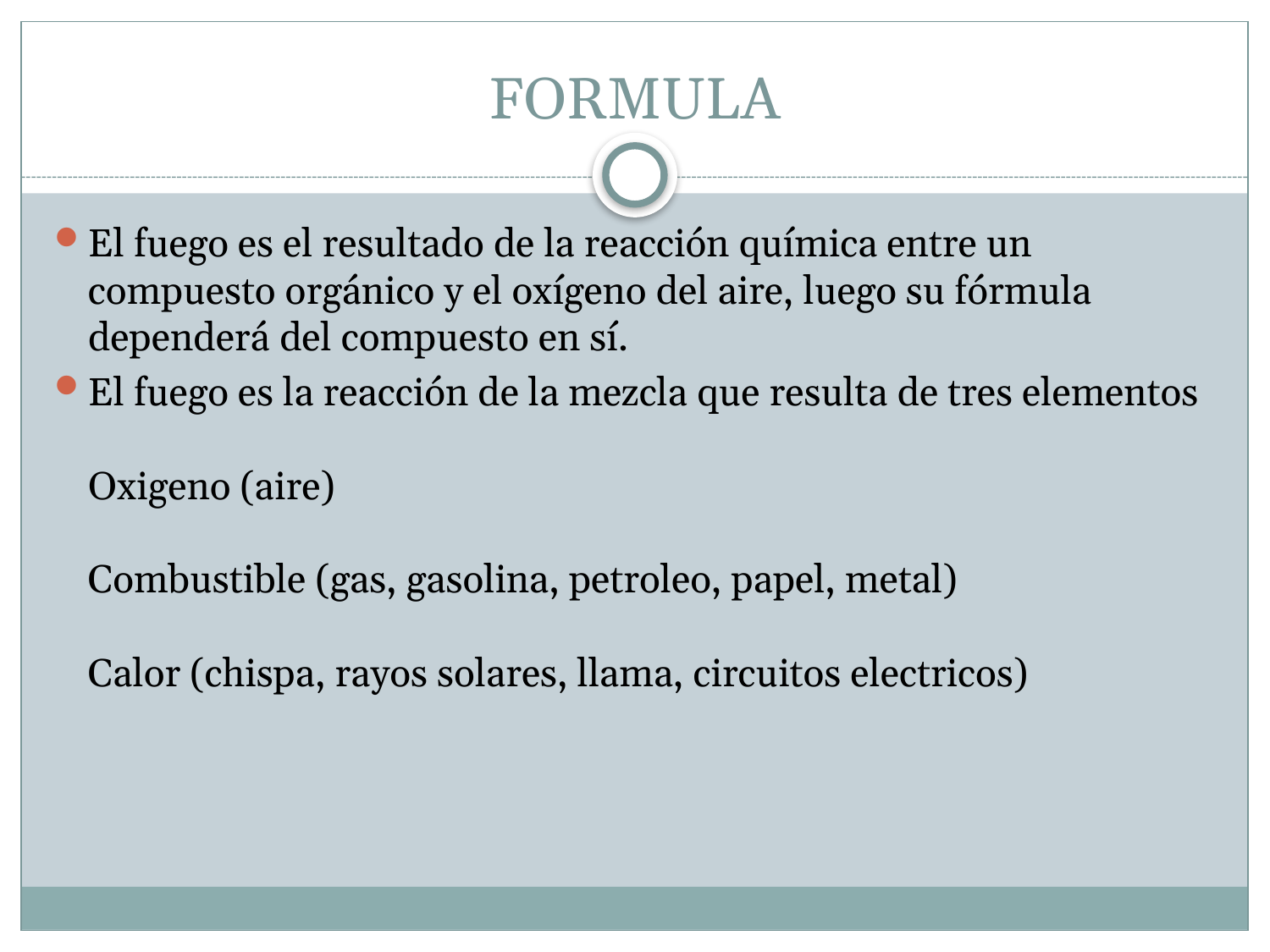

# FORMULA
El fuego es el resultado de la reacción química entre un compuesto orgánico y el oxígeno del aire, luego su fórmula dependerá del compuesto en sí.
El fuego es la reacción de la mezcla que resulta de tres elementos
Oxigeno (aire)
Combustible (gas, gasolina, petroleo, papel, metal)
Calor (chispa, rayos solares, llama, circuitos electricos)